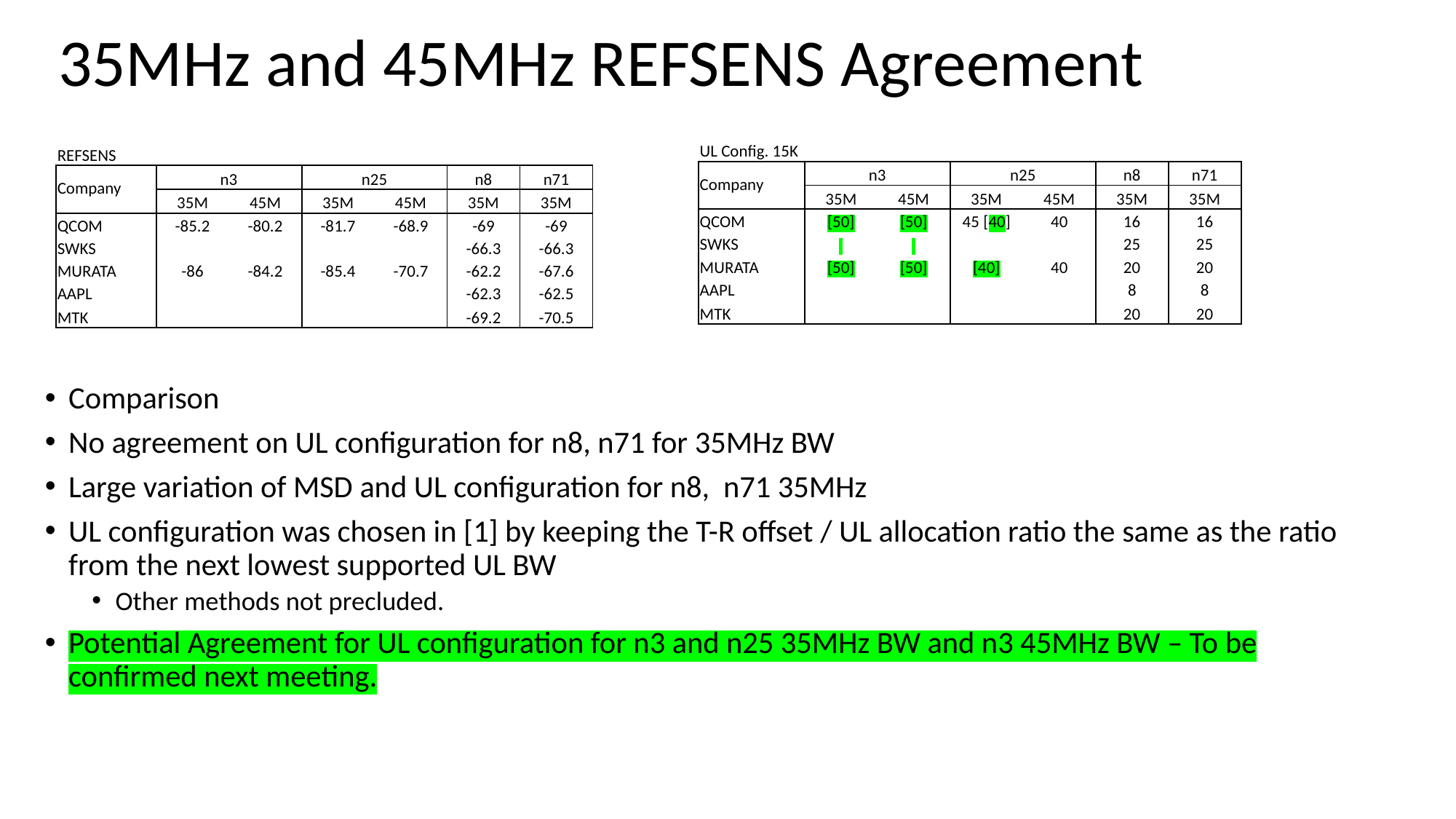

# 35MHz and 45MHz REFSENS Agreement
| UL Config. 15K |  |  |  |  |  |  |
| --- | --- | --- | --- | --- | --- | --- |
| Company | n3 |  | n25 |  | n8 | n71 |
|  | 35M | 45M | 35M | 45M | 35M | 35M |
| QCOM | [50] | [50] | 45 [40] | 40 | 16 | 16 |
| SWKS |  |  |  |  | 25 | 25 |
| MURATA | [50] | [50] | [40] | 40 | 20 | 20 |
| AAPL |  |  |  |  | 8 | 8 |
| MTK |  |  |  |  | 20 | 20 |
| REFSENS |  |  |  |  |  |  |
| --- | --- | --- | --- | --- | --- | --- |
| Company | n3 |  | n25 |  | n8 | n71 |
|  | 35M | 45M | 35M | 45M | 35M | 35M |
| QCOM | -85.2 | -80.2 | -81.7 | -68.9 | -69 | -69 |
| SWKS |  |  |  |  | -66.3 | -66.3 |
| MURATA | -86 | -84.2 | -85.4 | -70.7 | -62.2 | -67.6 |
| AAPL |  |  |  |  | -62.3 | -62.5 |
| MTK |  |  |  |  | -69.2 | -70.5 |
Comparison
No agreement on UL configuration for n8, n71 for 35MHz BW
Large variation of MSD and UL configuration for n8,  n71 35MHz
UL configuration was chosen in [1] by keeping the T-R offset / UL allocation ratio the same as the ratio from the next lowest supported UL BW
Other methods not precluded.
Potential Agreement for UL configuration for n3 and n25 35MHz BW and n3 45MHz BW – To be confirmed next meeting.